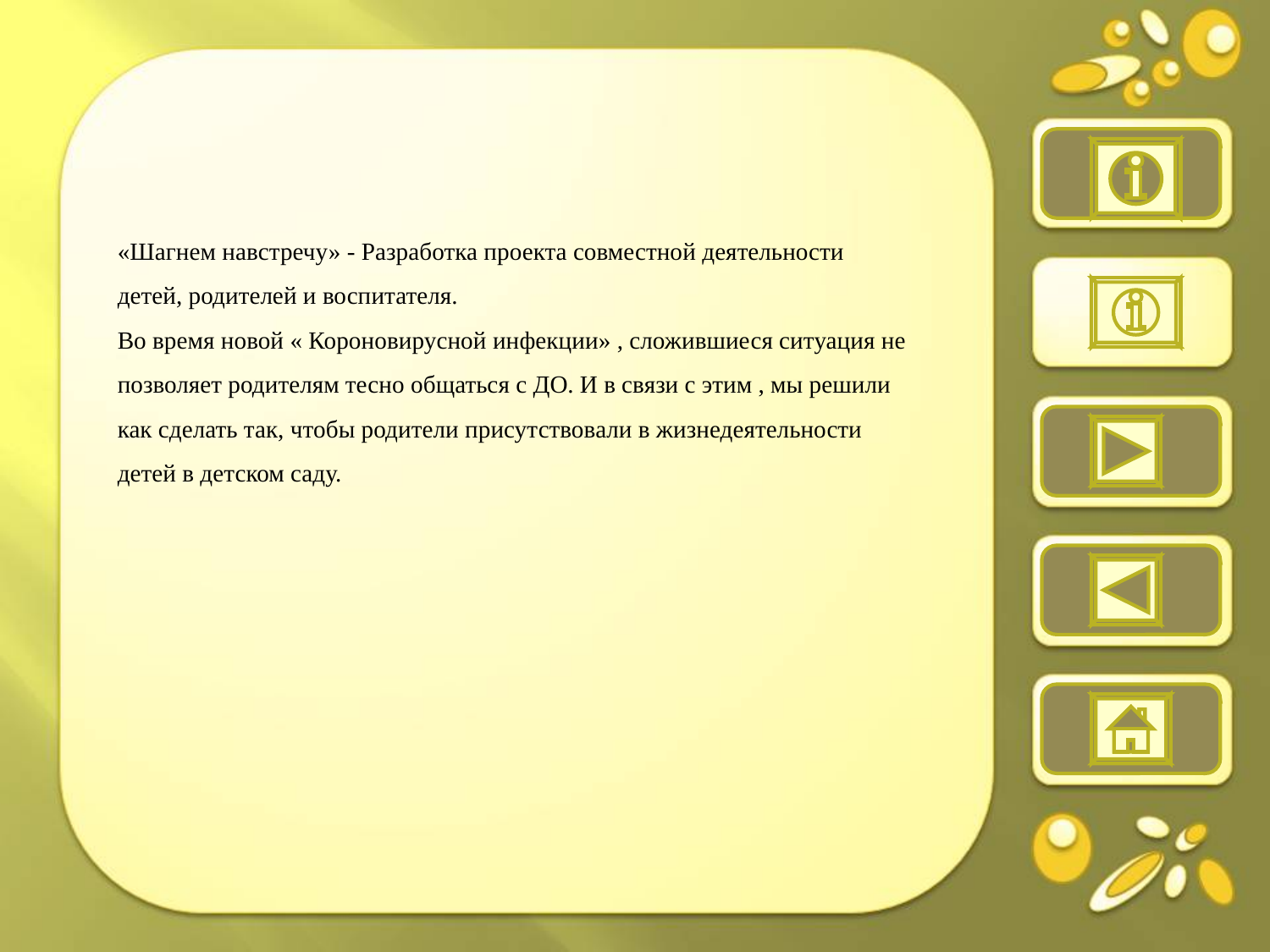

«Шагнем навстречу» - Разработка проекта совместной деятельности детей, родителей и воспитателя.
Во время новой « Короновирусной инфекции» , сложившиеся ситуация не позволяет родителям тесно общаться с ДО. И в связи с этим , мы решили как сделать так, чтобы родители присутствовали в жизнедеятельности детей в детском саду.